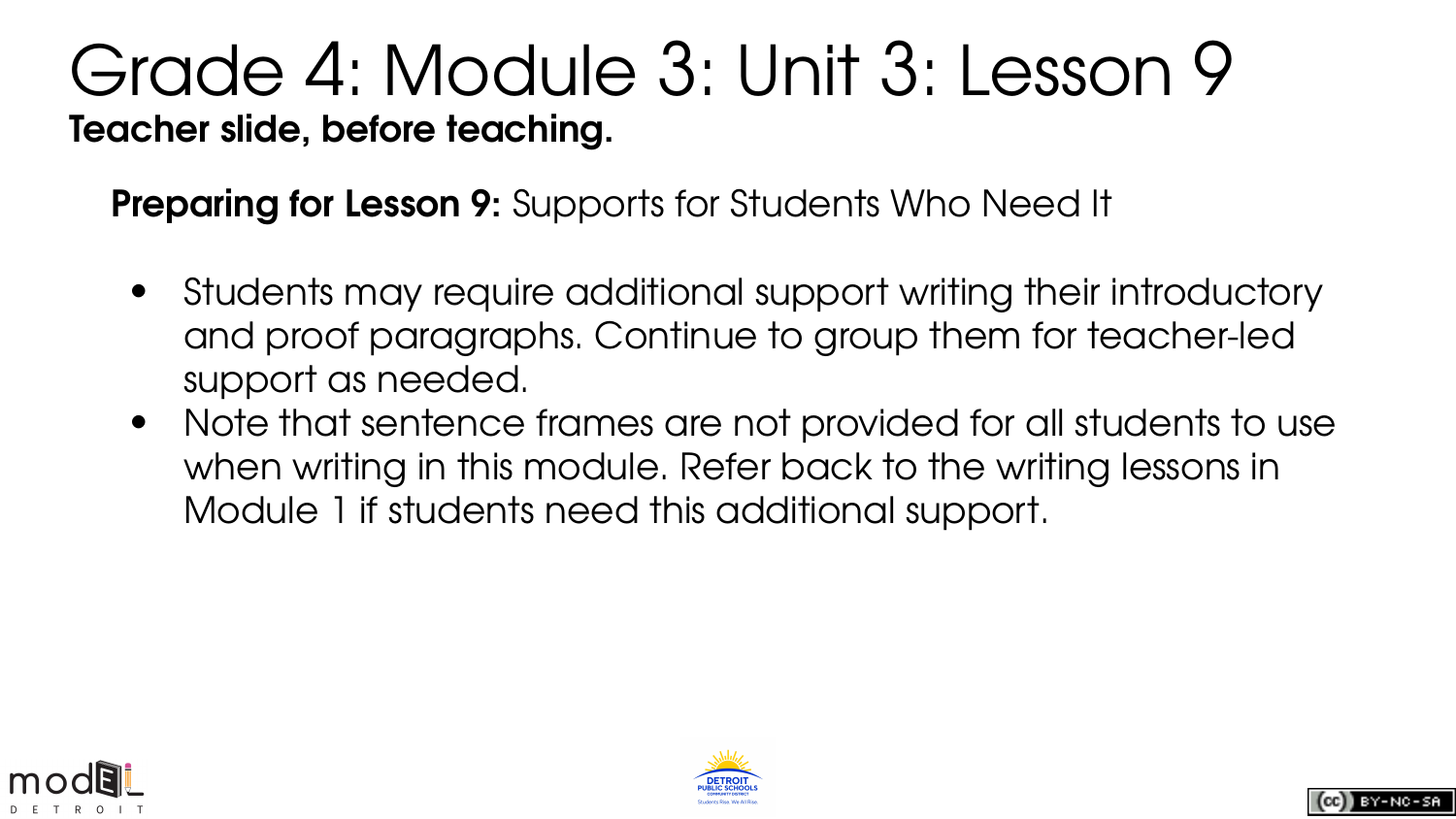

# Grade 4: Module 3: Unit 3: Lesson 9
Teacher slide, before teaching.

Preparing for Lesson 9: Supports for Students Who Need It

Students may require additional support writing their introductory and proof paragraphs. Continue to group them for teacher-led support as needed.
Note that sentence frames are not provided for all students to use when writing in this module. Refer back to the writing lessons in Module 1 if students need this additional support.